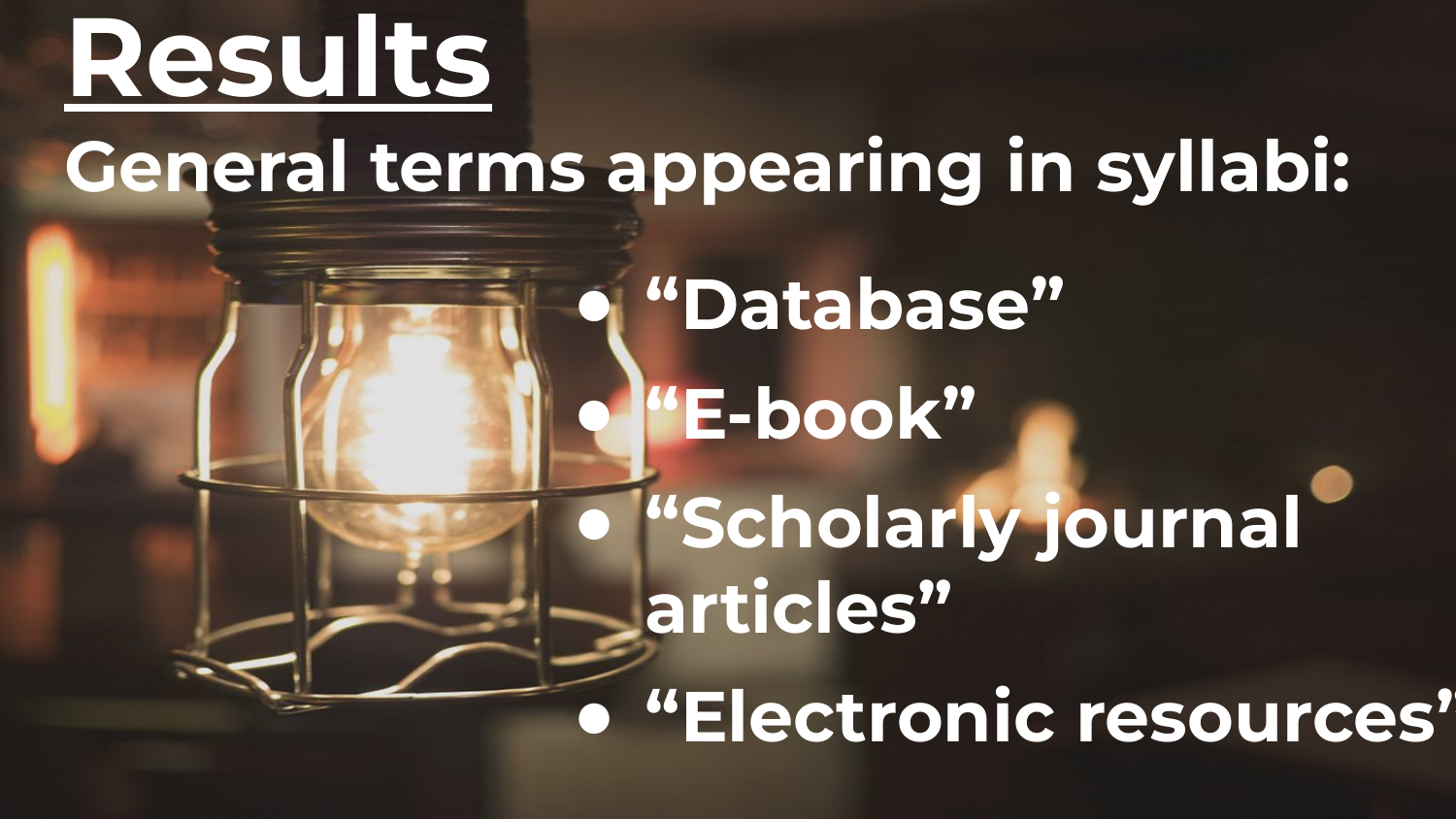

# Results
General terms appearing in syllabi:
“Database”
“E-book”
“Scholarly journal articles”
“Electronic resources”